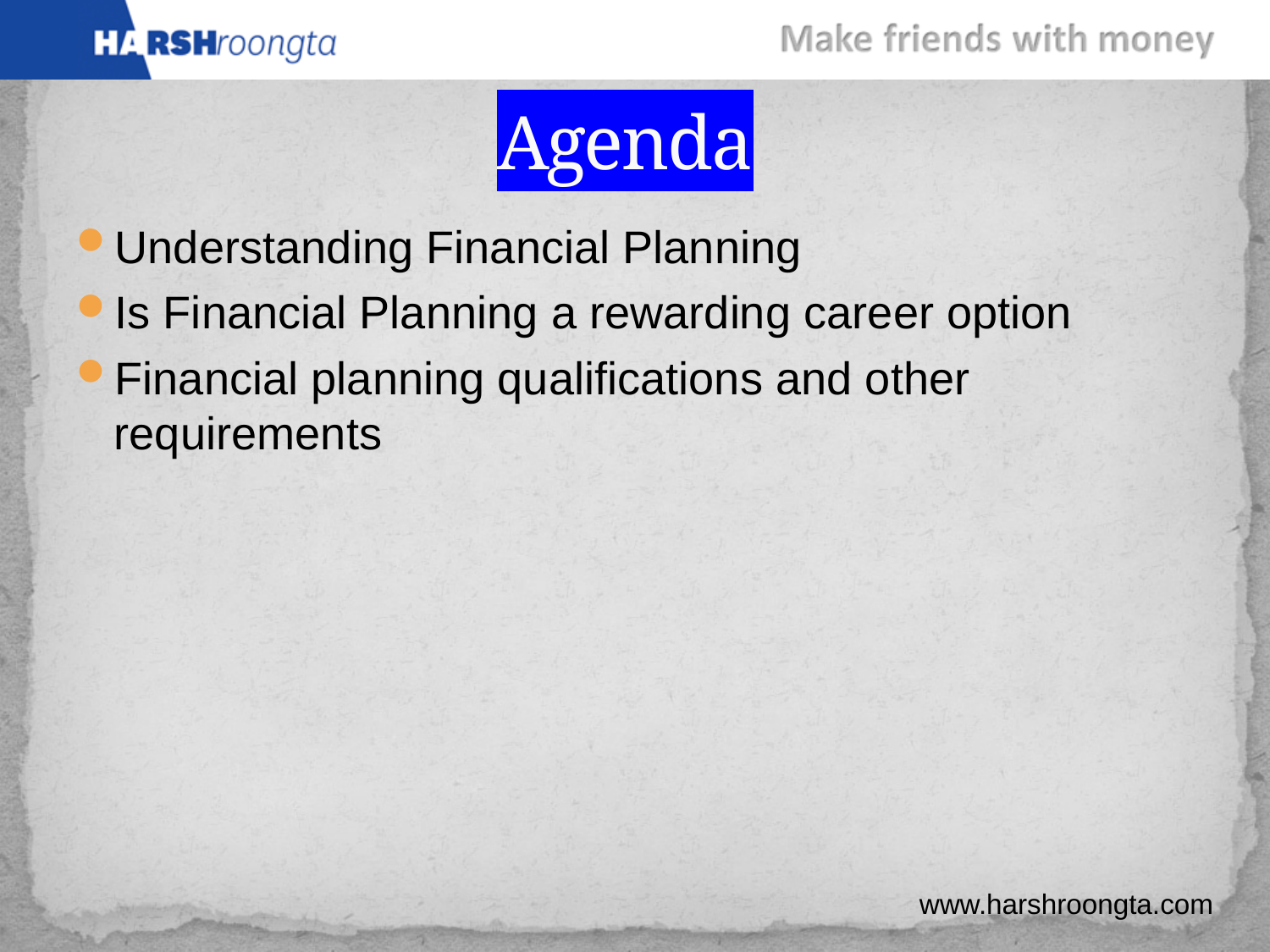

# Agenda
Understanding Financial Planning
Is Financial Planning a rewarding career option
Financial planning qualifications and other requirements